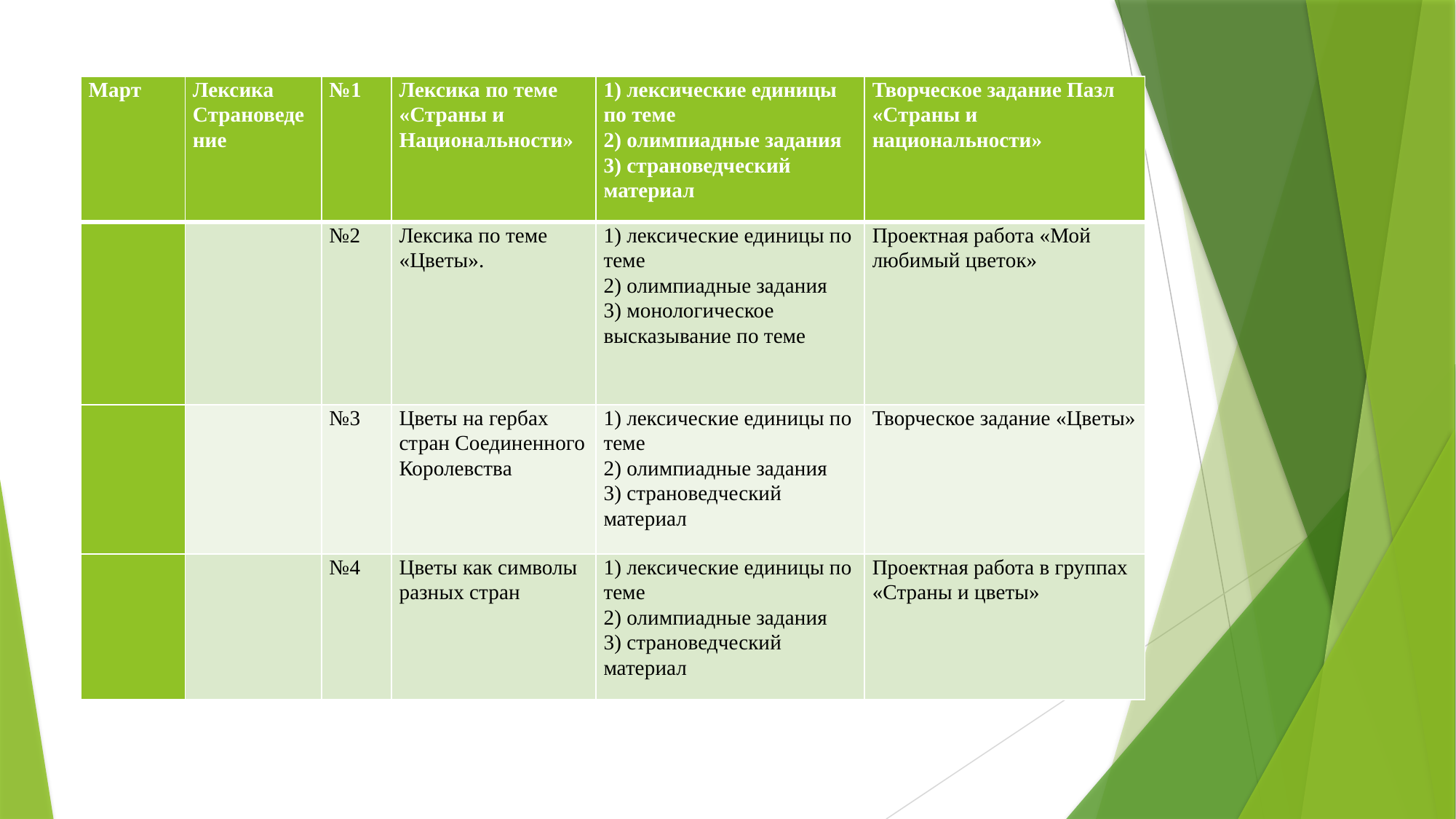

| Март | Лексика Страноведение | №1 | Лексика по теме «Страны и Национальности» | 1) лексические единицы по теме 2) олимпиадные задания 3) страноведческий материал | Творческое задание Пазл «Страны и национальности» |
| --- | --- | --- | --- | --- | --- |
|  |  | №2 | Лексика по теме «Цветы». | 1) лексические единицы по теме 2) олимпиадные задания 3) монологическое высказывание по теме | Проектная работа «Мой любимый цветок» |
|  |  | №3 | Цветы на гербах стран Соединенного Королевства | 1) лексические единицы по теме 2) олимпиадные задания 3) страноведческий материал | Творческое задание «Цветы» |
|  |  | №4 | Цветы как символы разных стран | 1) лексические единицы по теме 2) олимпиадные задания 3) страноведческий материал | Проектная работа в группах «Страны и цветы» |